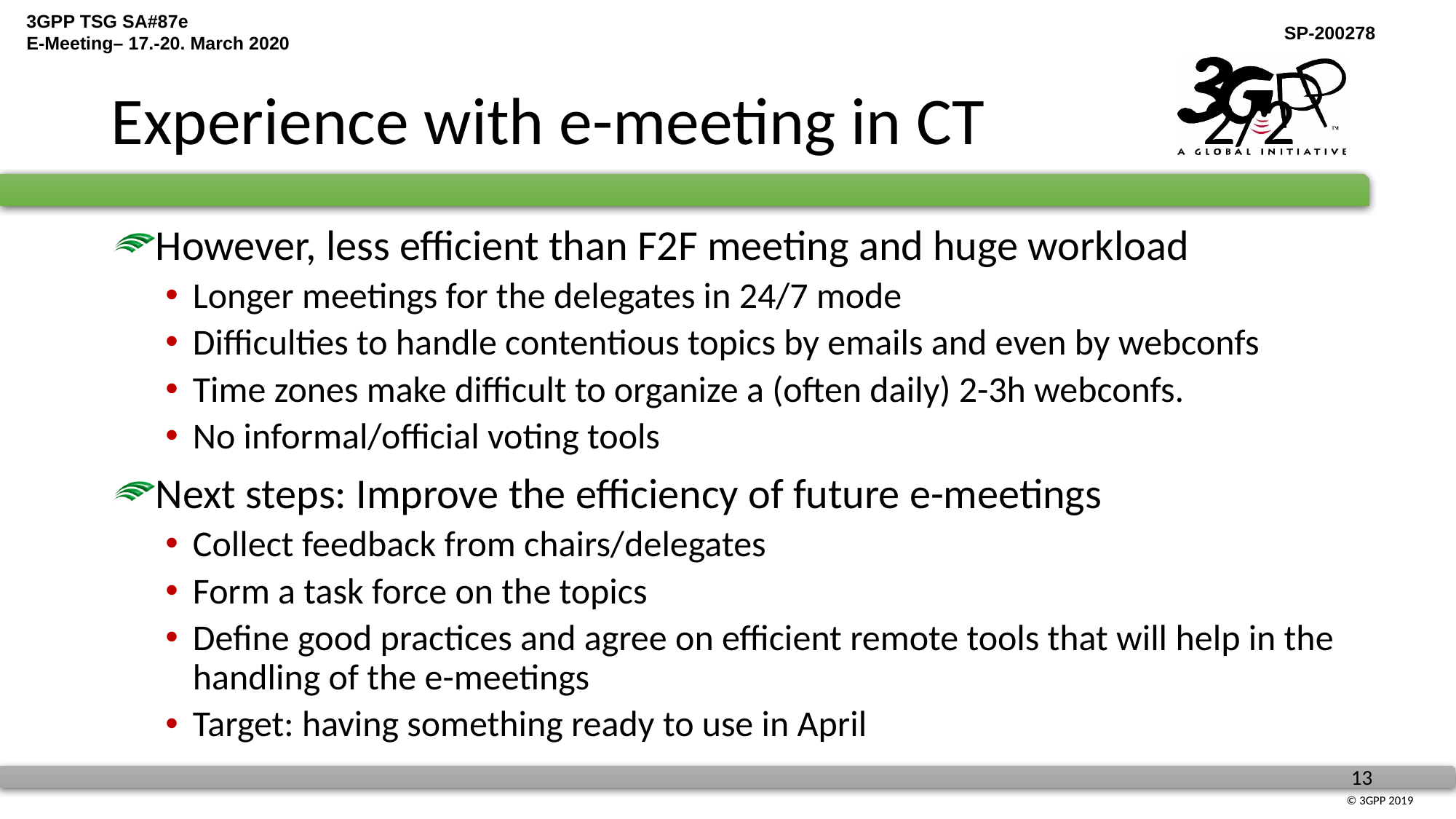

# Experience with e-meeting in CT		2/2
However, less efficient than F2F meeting and huge workload
Longer meetings for the delegates in 24/7 mode
Difficulties to handle contentious topics by emails and even by webconfs
Time zones make difficult to organize a (often daily) 2-3h webconfs.
No informal/official voting tools
Next steps: Improve the efficiency of future e-meetings
Collect feedback from chairs/delegates
Form a task force on the topics
Define good practices and agree on efficient remote tools that will help in the handling of the e-meetings
Target: having something ready to use in April